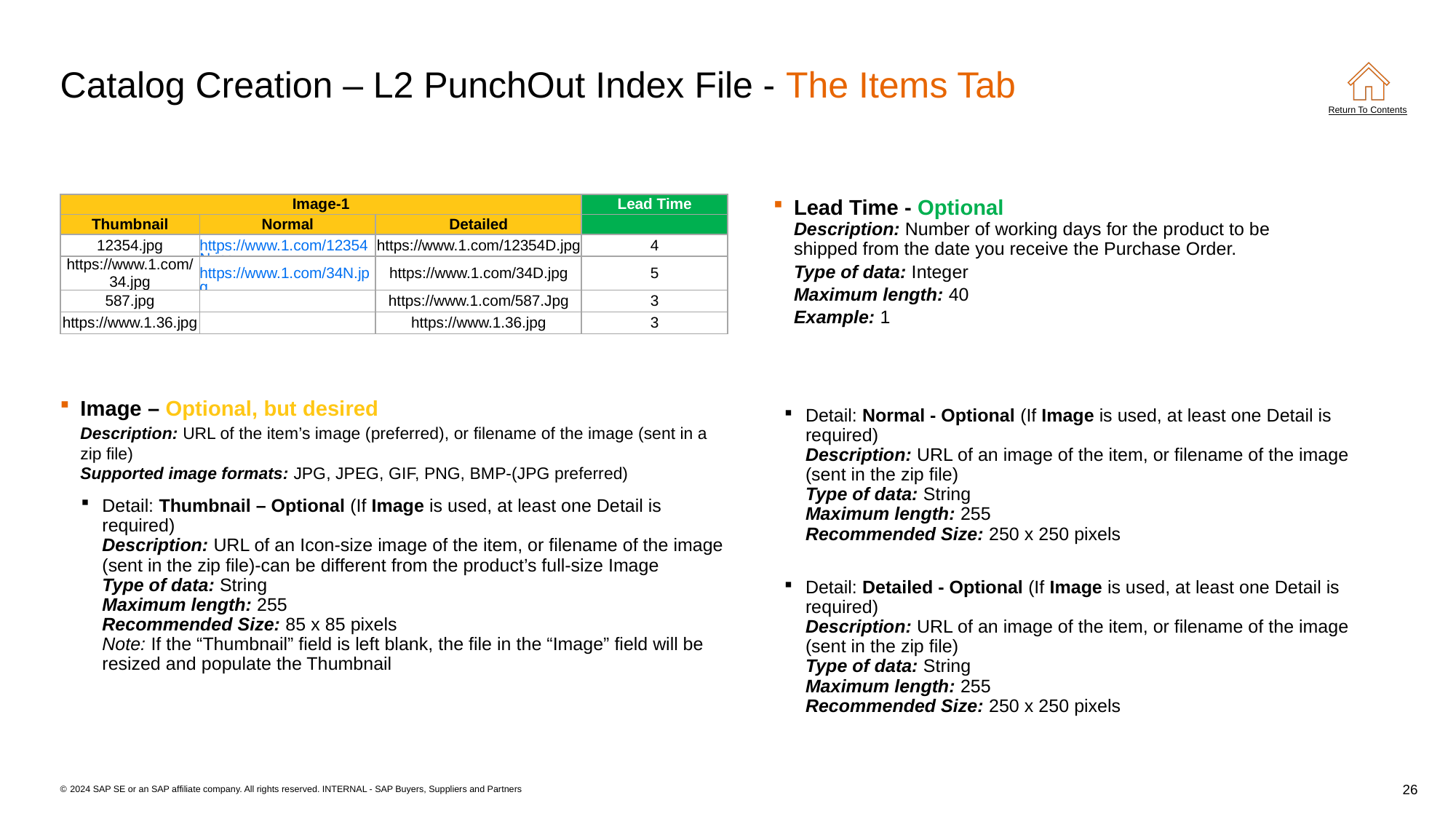

# Catalog Creation – L2 PunchOut Index File - The Items Tab
| Image-1 |  |  | Lead Time |
| --- | --- | --- | --- |
| Thumbnail | Normal | Detailed |  |
| 12354.jpg | https://www.1.com/12354N.jpg | https://www.1.com/12354D.jpg | 4 |
| https://www.1.com/34.jpg | https://www.1.com/34N.jpg | https://www.1.com/34D.jpg | 5 |
| 587.jpg |  | https://www.1.com/587.Jpg | 3 |
| https://www.1.36.jpg |  | https://www.1.36.jpg | 3 |
Lead Time - Optional
Description: Number of working days for the product to be shipped from the date you receive the Purchase Order.
Type of data: Integer
Maximum length: 40
Example: 1
Image – Optional, but desired
Description: URL of the item’s image (preferred), or filename of the image (sent in a zip file)
Supported image formats: JPG, JPEG, GIF, PNG, BMP-(JPG preferred)
Detail: Thumbnail – Optional (If Image is used, at least one Detail is required)
Description: URL of an Icon-size image of the item, or filename of the image (sent in the zip file)-can be different from the product’s full-size Image
Type of data: String
Maximum length: 255
Recommended Size: 85 x 85 pixels
Note: If the “Thumbnail” field is left blank, the file in the “Image” field will be resized and populate the Thumbnail
| Detail: Normal - Optional (If Image is used, at least one Detail is required) Description: URL of an image of the item, or filename of the image (sent in the zip file) Type of data: String Maximum length: 255 Recommended Size: 250 x 250 pixels |
| --- |
| Detail: Detailed - Optional (If Image is used, at least one Detail is required) Description: URL of an image of the item, or filename of the image (sent in the zip file) Type of data: String Maximum length: 255 Recommended Size: 250 x 250 pixels |